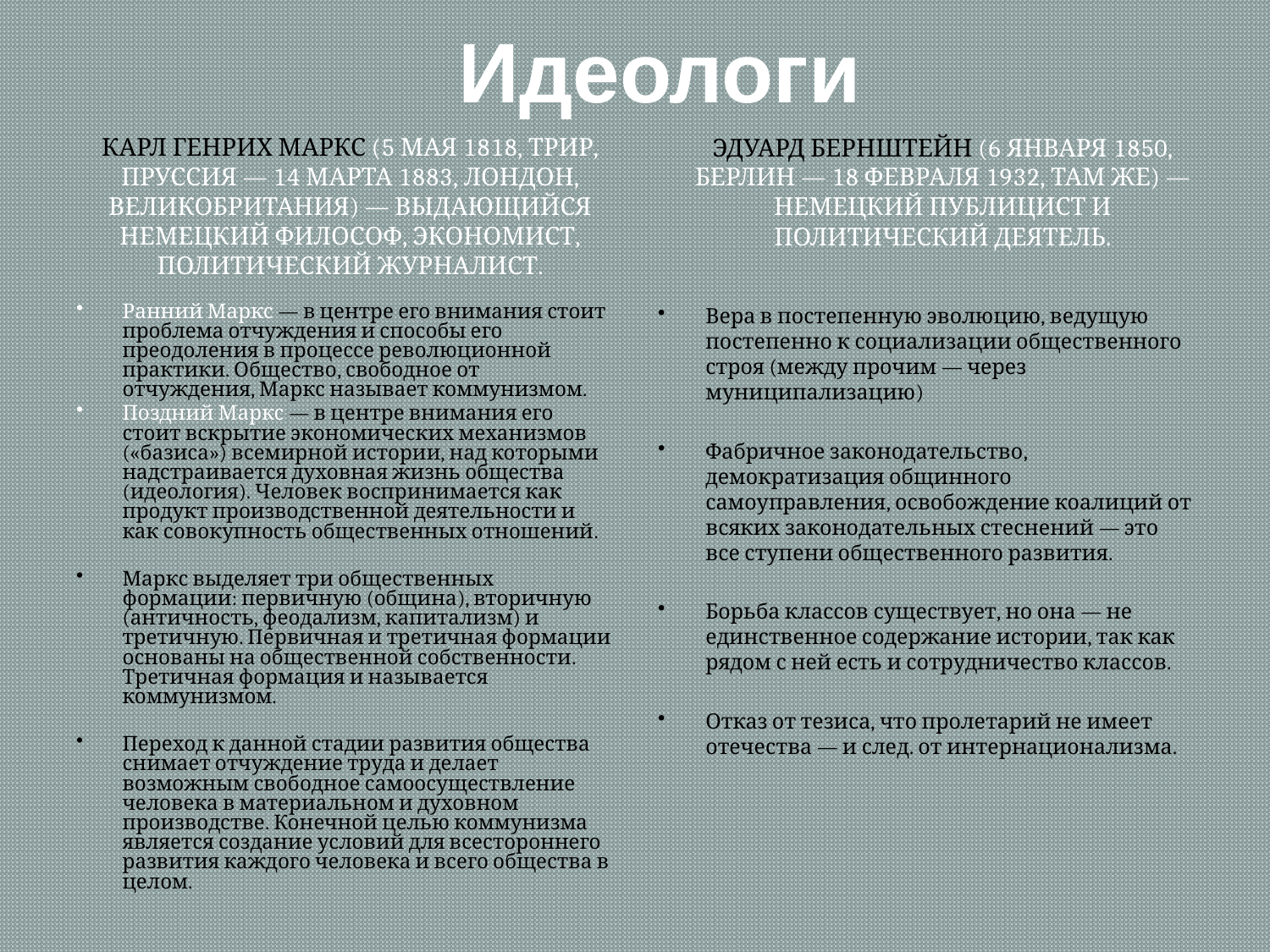

Идеологи
КАРЛ ГЕНРИХ МАРКС (5 МАЯ 1818, ТРИР, ПРУССИЯ — 14 МАРТА 1883, ЛОНДОН, ВЕЛИКОБРИТАНИЯ) — ВЫДАЮЩИЙСЯ НЕМЕЦКИЙ ФИЛОСОФ, ЭКОНОМИСТ, ПОЛИТИЧЕСКИЙ ЖУРНАЛИСТ.
ЭДУАРД БЕРНШТЕЙН (6 ЯНВАРЯ 1850, БЕРЛИН — 18 ФЕВРАЛЯ 1932, ТАМ ЖЕ) — НЕМЕЦКИЙ ПУБЛИЦИСТ И ПОЛИТИЧЕСКИЙ ДЕЯТЕЛЬ.

Ранний Маркс — в центре его внимания стоит проблема отчуждения и способы его преодоления в процессе революционной практики. Общество, свободное от отчуждения, Маркс называет коммунизмом.
Поздний Маркс — в центре внимания его стоит вскрытие экономических механизмов («базиса») всемирной истории, над которыми надстраивается духовная жизнь общества (идеология). Человек воспринимается как продукт производственной деятельности и как совокупность общественных отношений.

Маркс выделяет три общественных формации: первичную (община), вторичную (античность, феодализм, капитализм) и третичную. Первичная и третичная формации основаны на общественной собственности. Третичная формация и называется коммунизмом.

Переход к данной стадии развития общества снимает отчуждение труда и делает возможным свободное самоосуществление человека в материальном и духовном производстве. Конечной целью коммунизма является создание условий для всестороннего развития каждого человека и всего общества в целом.

Вера в постепенную эволюцию, ведущую постепенно к социализации общественного строя (между прочим — через муниципализацию)

Фабричное законодательство, демократизация общинного самоуправления, освобождение коалиций от всяких законодательных стеснений — это все ступени общественного развития.

Борьба классов существует, но она — не единственное содержание истории, так как рядом с ней есть и сотрудничество классов.

Отказ от тезиса, что пролетарий не имеет отечества — и след. от интернационализма.